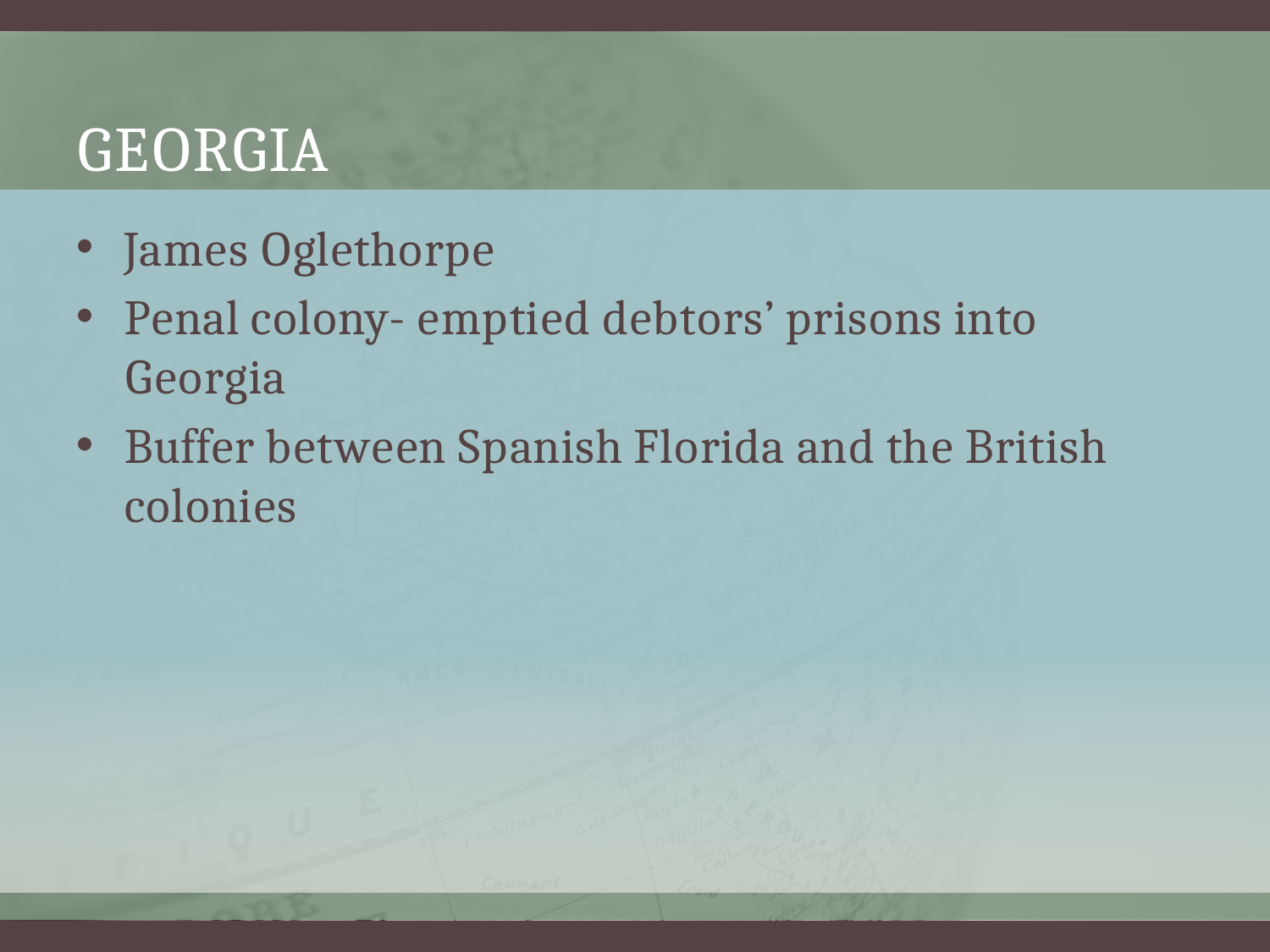

# Georgia
James Oglethorpe
Penal colony- emptied debtors’ prisons into Georgia
Buffer between Spanish Florida and the British colonies